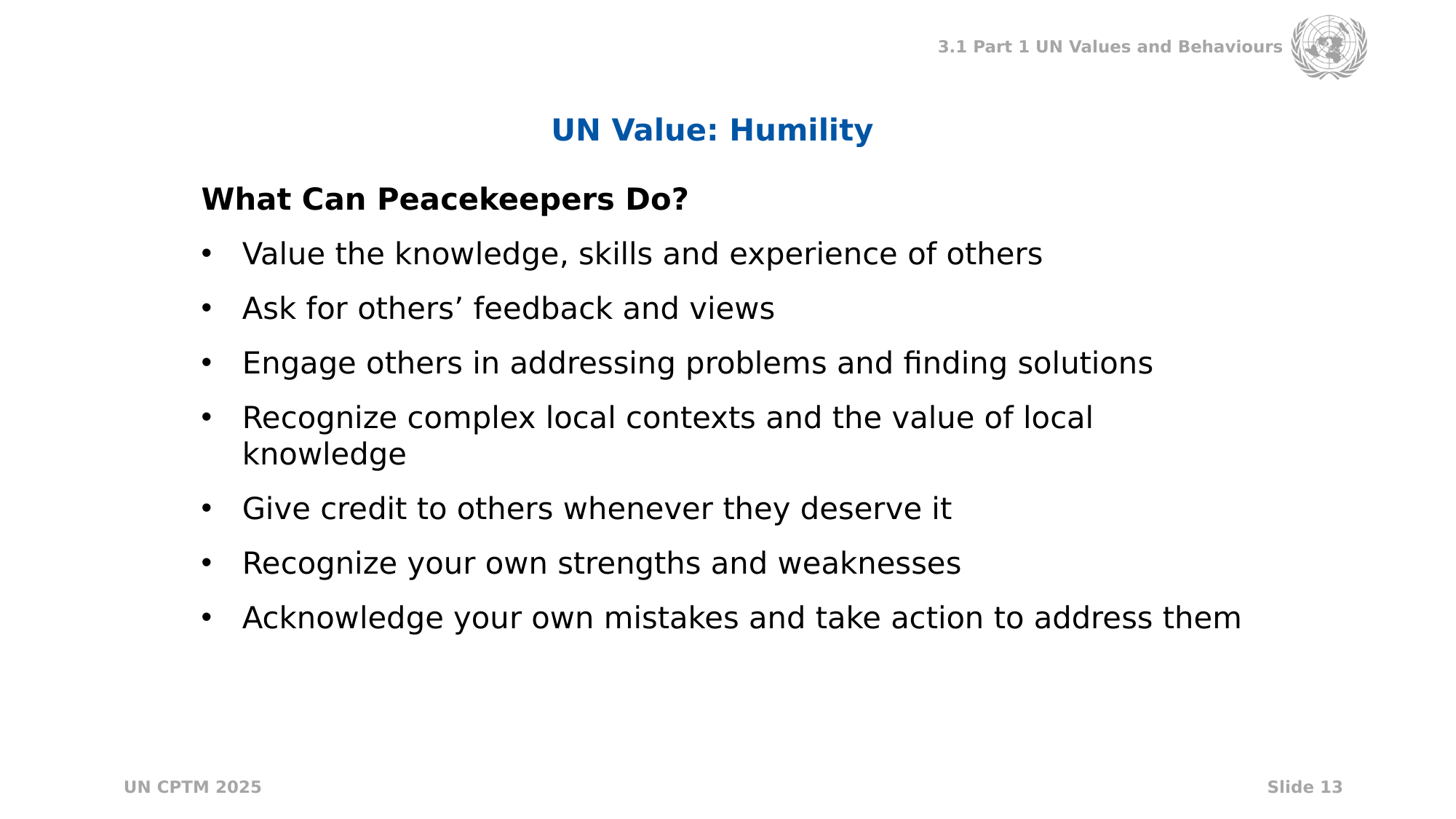

UN Value: Humility
What Can Peacekeepers Do?
Value the knowledge, skills and experience of others
Ask for others’ feedback and views
Engage others in addressing problems and finding solutions
Recognize complex local contexts and the value of local knowledge
Give credit to others whenever they deserve it
Recognize your own strengths and weaknesses
Acknowledge your own mistakes and take action to address them